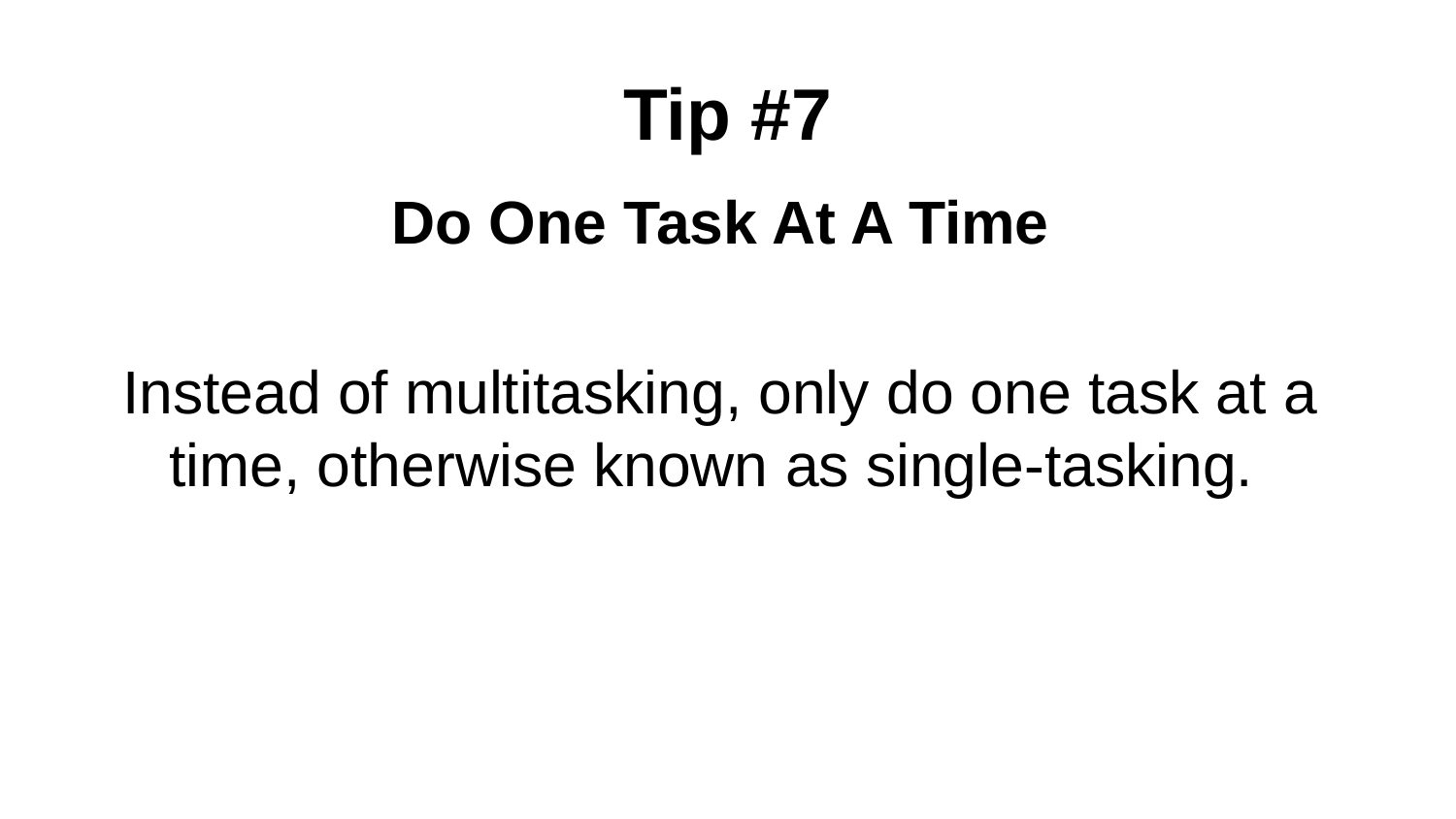

# Tip #7

Do One Task At A Time

Instead of multitasking, only do one task at a time, otherwise known as single-tasking.